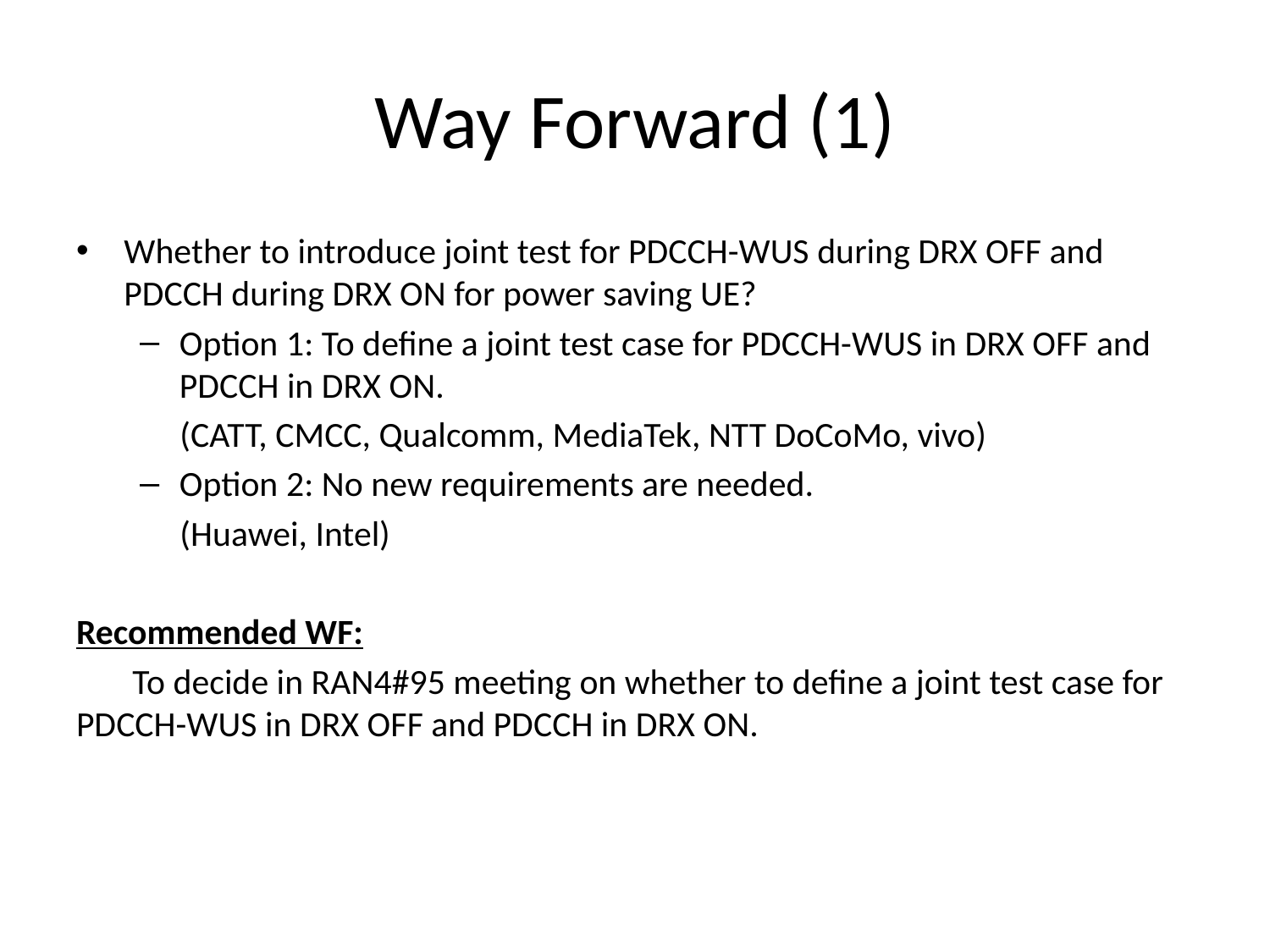

# Way Forward (1)
Whether to introduce joint test for PDCCH-WUS during DRX OFF and PDCCH during DRX ON for power saving UE?
Option 1: To define a joint test case for PDCCH-WUS in DRX OFF and PDCCH in DRX ON.
     (CATT, CMCC, Qualcomm, MediaTek, NTT DoCoMo, vivo)
Option 2: No new requirements are needed.
     (Huawei, Intel)

Recommended WF:
       To decide in RAN4#95 meeting on whether to define a joint test case for PDCCH-WUS in DRX OFF and PDCCH in DRX ON.